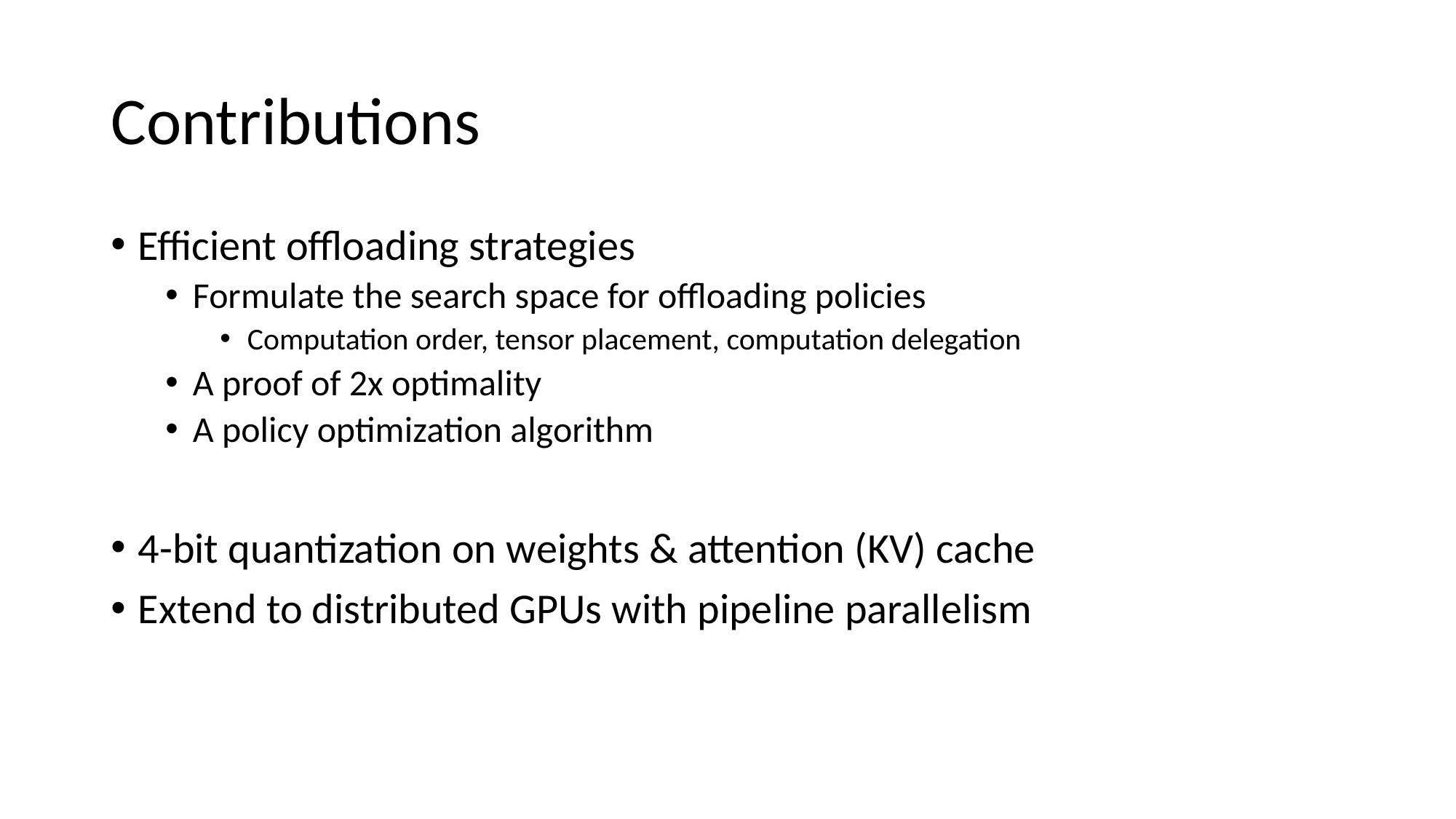

# Contributions
Efficient offloading strategies
Formulate the search space for offloading policies
Computation order, tensor placement, computation delegation
A proof of 2x optimality
A policy optimization algorithm

4-bit quantization on weights & attention (KV) cache
Extend to distributed GPUs with pipeline parallelism